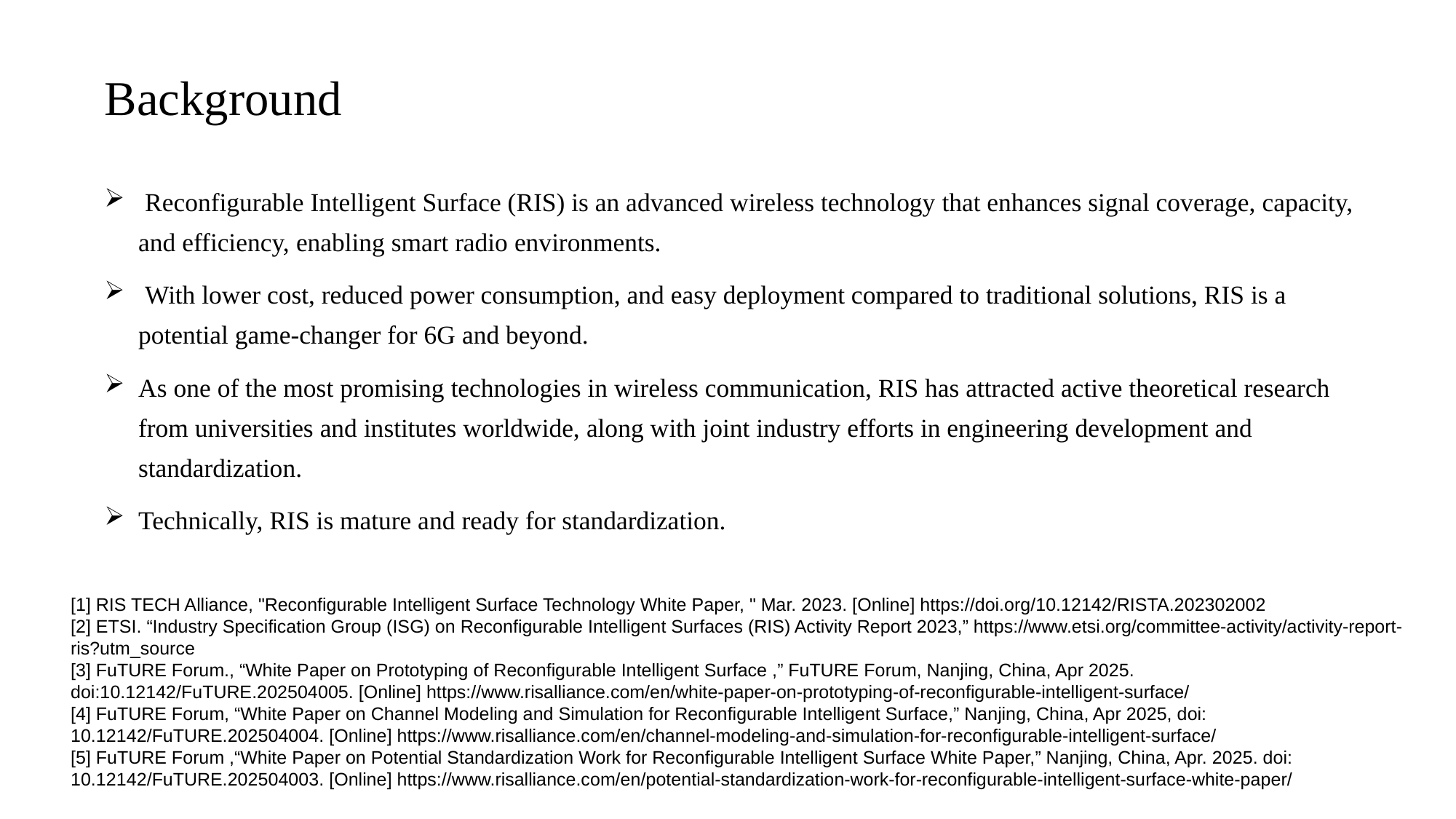

# Background
 Reconfigurable Intelligent Surface (RIS) is an advanced wireless technology that enhances signal coverage, capacity, and efficiency, enabling smart radio environments.
 With lower cost, reduced power consumption, and easy deployment compared to traditional solutions, RIS is a potential game-changer for 6G and beyond.
As one of the most promising technologies in wireless communication, RIS has attracted active theoretical research from universities and institutes worldwide, along with joint industry efforts in engineering development and standardization.
Technically, RIS is mature and ready for standardization.
[1] RIS TECH Alliance, "Reconfigurable Intelligent Surface Technology White Paper, " Mar. 2023. [Online] https://doi.org/10.12142/RISTA.202302002
[2] ETSI. “Industry Specification Group (ISG) on Reconfigurable Intelligent Surfaces (RIS) Activity Report 2023,” https://www.etsi.org/committee-activity/activity-report-ris?utm_source
[3] FuTURE Forum., “White Paper on Prototyping of Reconfigurable Intelligent Surface ,” FuTURE Forum, Nanjing, China, Apr 2025. doi:10.12142/FuTURE.202504005. [Online] https://www.risalliance.com/en/white-paper-on-prototyping-of-reconfigurable-intelligent-surface/
[4] FuTURE Forum, “White Paper on Channel Modeling and Simulation for Reconfigurable Intelligent Surface,” Nanjing, China, Apr 2025, doi: 10.12142/FuTURE.202504004. [Online] https://www.risalliance.com/en/channel-modeling-and-simulation-for-reconfigurable-intelligent-surface/
[5] FuTURE Forum ,“White Paper on Potential Standardization Work for Reconfigurable Intelligent Surface White Paper,” Nanjing, China, Apr. 2025. doi: 10.12142/FuTURE.202504003. [Online] https://www.risalliance.com/en/potential-standardization-work-for-reconfigurable-intelligent-surface-white-paper/
2